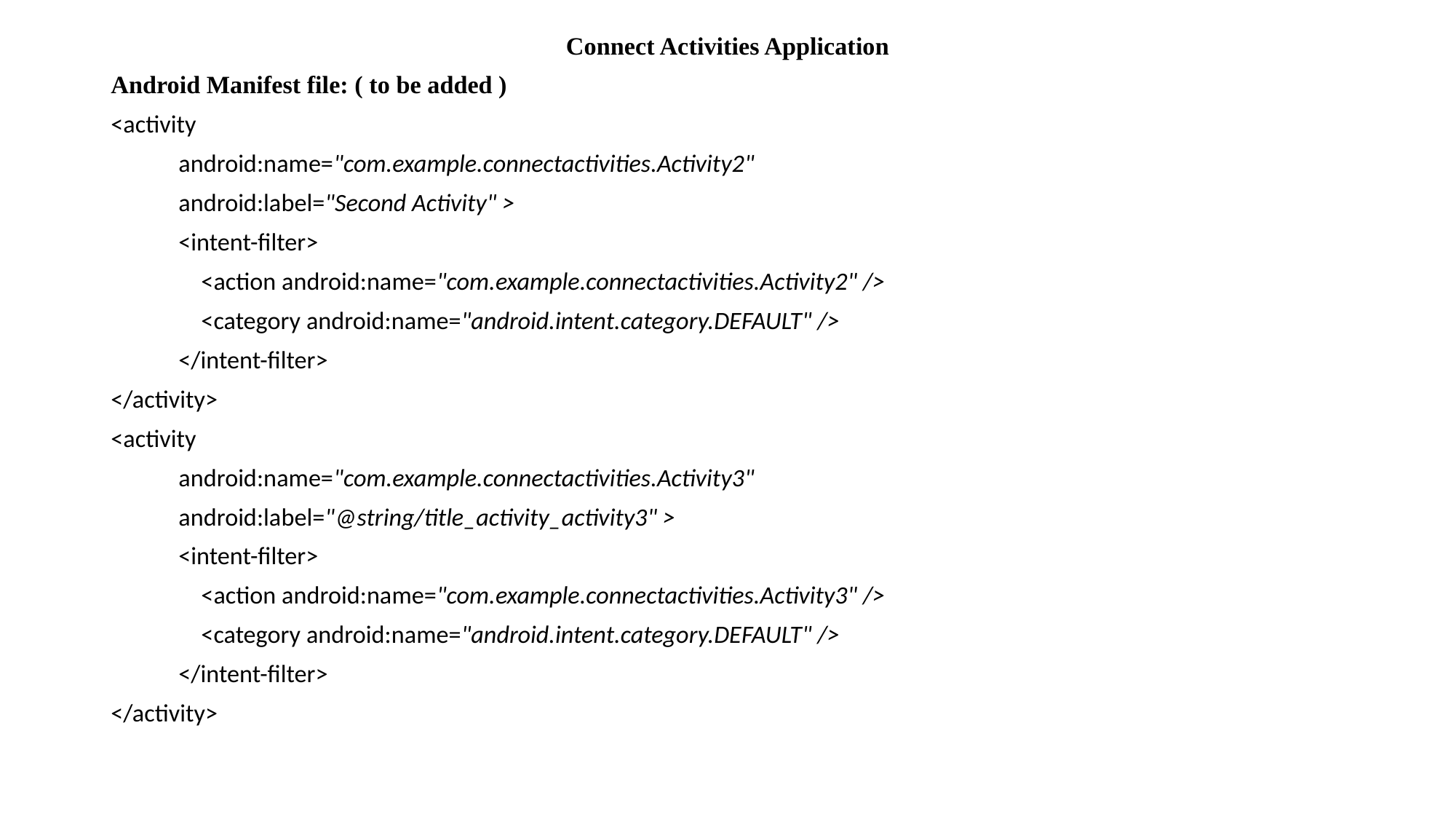

Connect Activities Application
Android Manifest file: ( to be added )
<activity
            android:name="com.example.connectactivities.Activity2"
            android:label="Second Activity" >
            <intent-filter>
                <action android:name="com.example.connectactivities.Activity2" />
                <category android:name="android.intent.category.DEFAULT" />
            </intent-filter>
</activity>
<activity
            android:name="com.example.connectactivities.Activity3"
            android:label="@string/title_activity_activity3" >
            <intent-filter>
                <action android:name="com.example.connectactivities.Activity3" />
                <category android:name="android.intent.category.DEFAULT" />
            </intent-filter>
</activity>